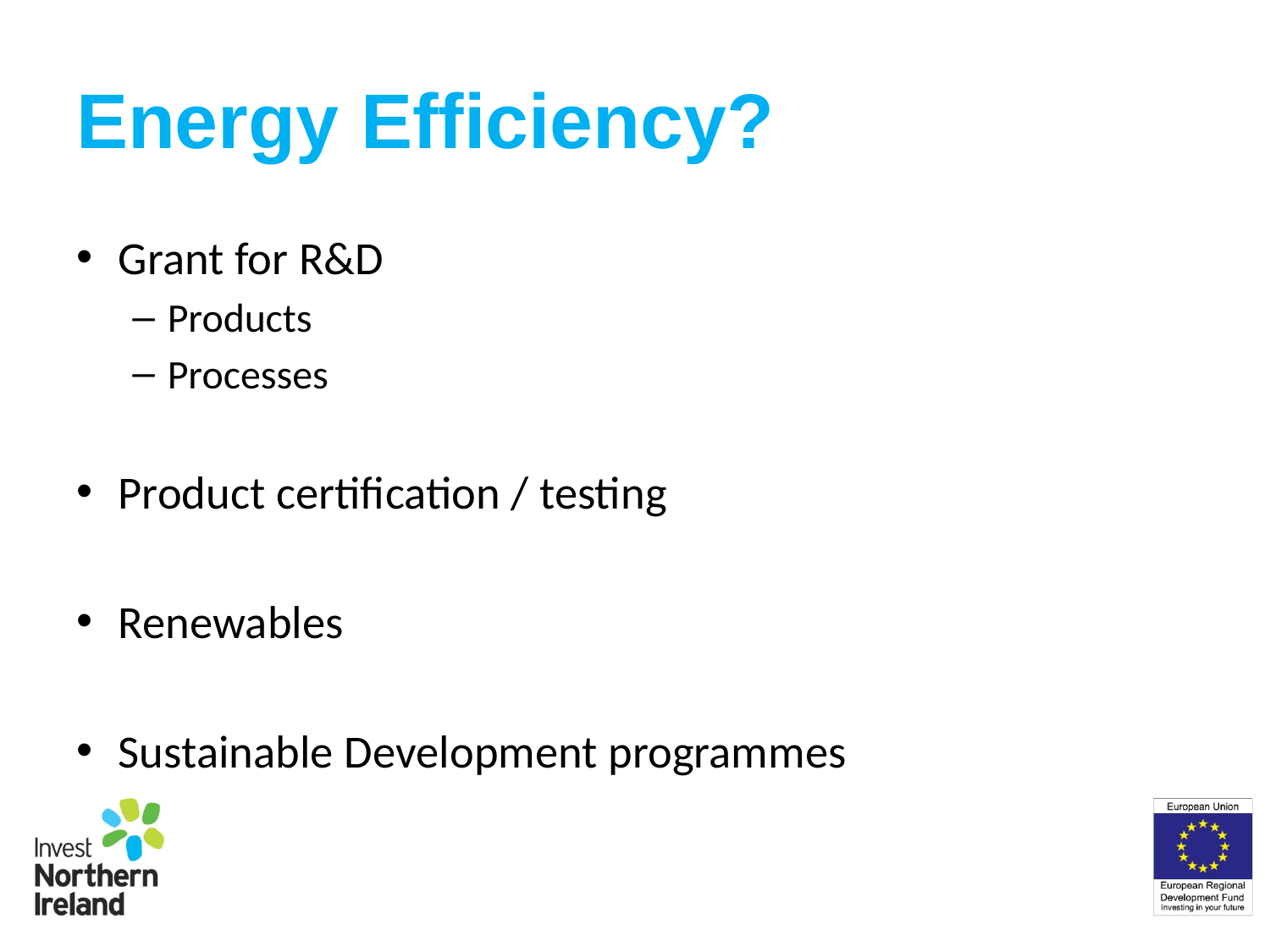

# Energy Efficiency?
Grant for R&D
Products
Processes

Product certification / testing

Renewables

Sustainable Development programmes